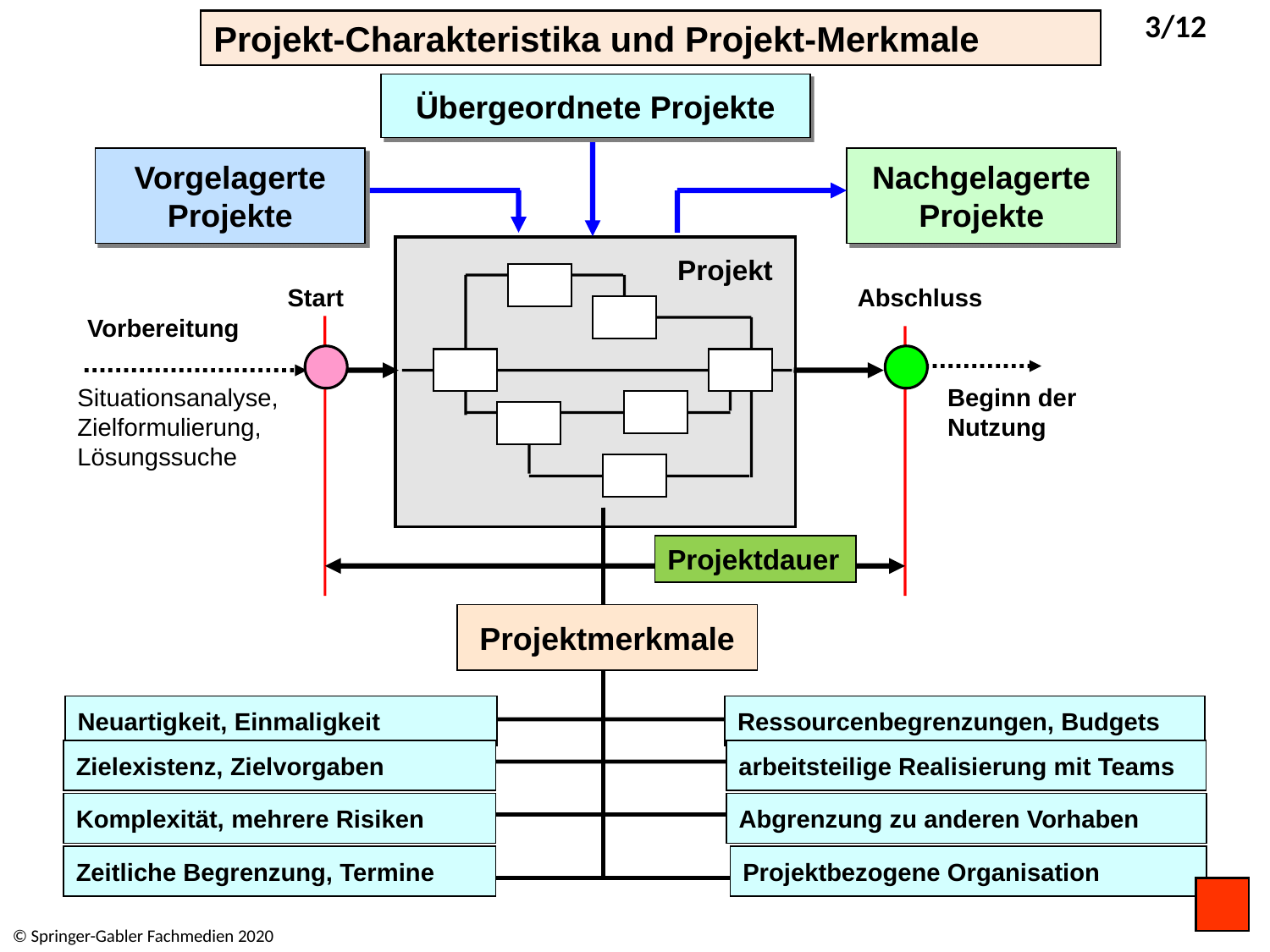

Projekt-Charakteristika und Projekt-Merkmale
Übergeordnete Projekte

Vorgelagerte Projekte
Nachgelagerte Projekte

Projekt

Start
Abschluss

Vorbereitung

Situationsanalyse,
Zielformulierung, Lösungssuche
Beginn der Nutzung

Projektdauer

Projektmerkmale
Neuartigkeit, Einmaligkeit
Ressourcenbegrenzungen, Budgets

Zielexistenz, Zielvorgaben
arbeitsteilige Realisierung mit Teams

Komplexität, mehrere Risiken
Abgrenzung zu anderen Vorhaben

Zeitliche Begrenzung, Termine
Projektbezogene Organisation